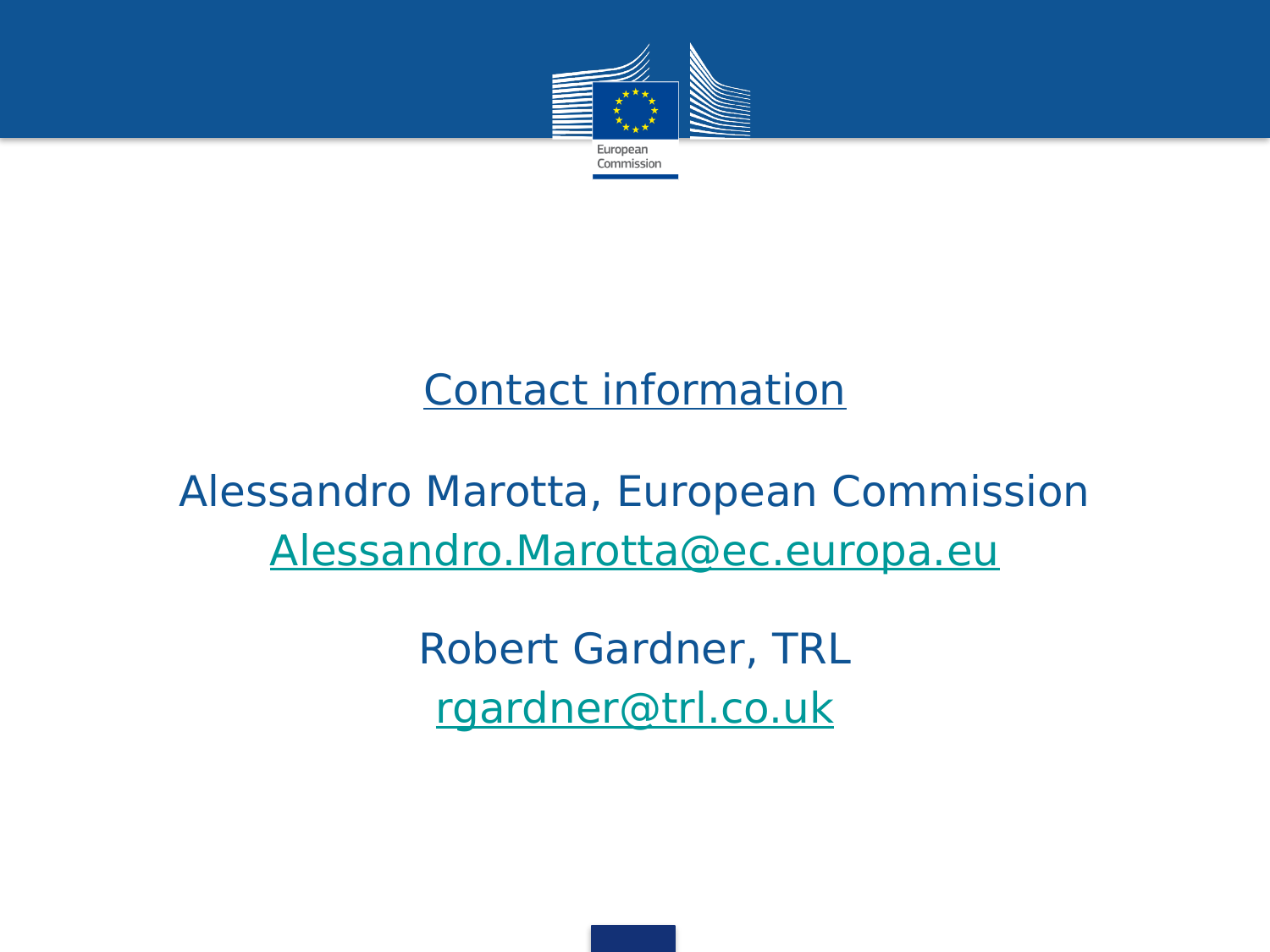

Contact information
Alessandro Marotta, European Commission
Alessandro.Marotta@ec.europa.eu

Robert Gardner, TRL
rgardner@trl.co.uk